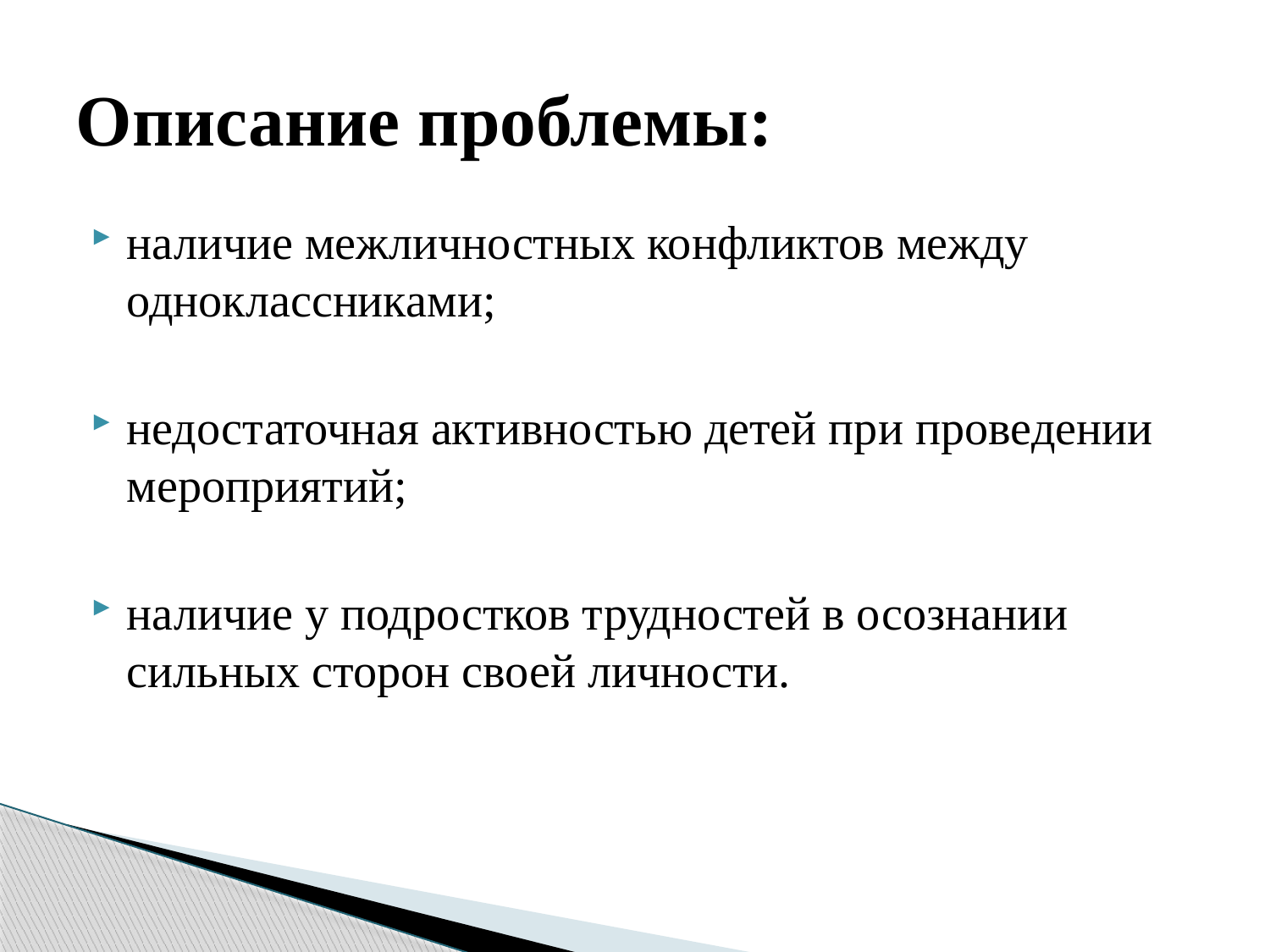

# Описание проблемы:
наличие межличностных конфликтов между одноклассниками;

недостаточная активностью детей при проведении мероприятий;

наличие у подростков трудностей в осознании сильных сторон своей личности.